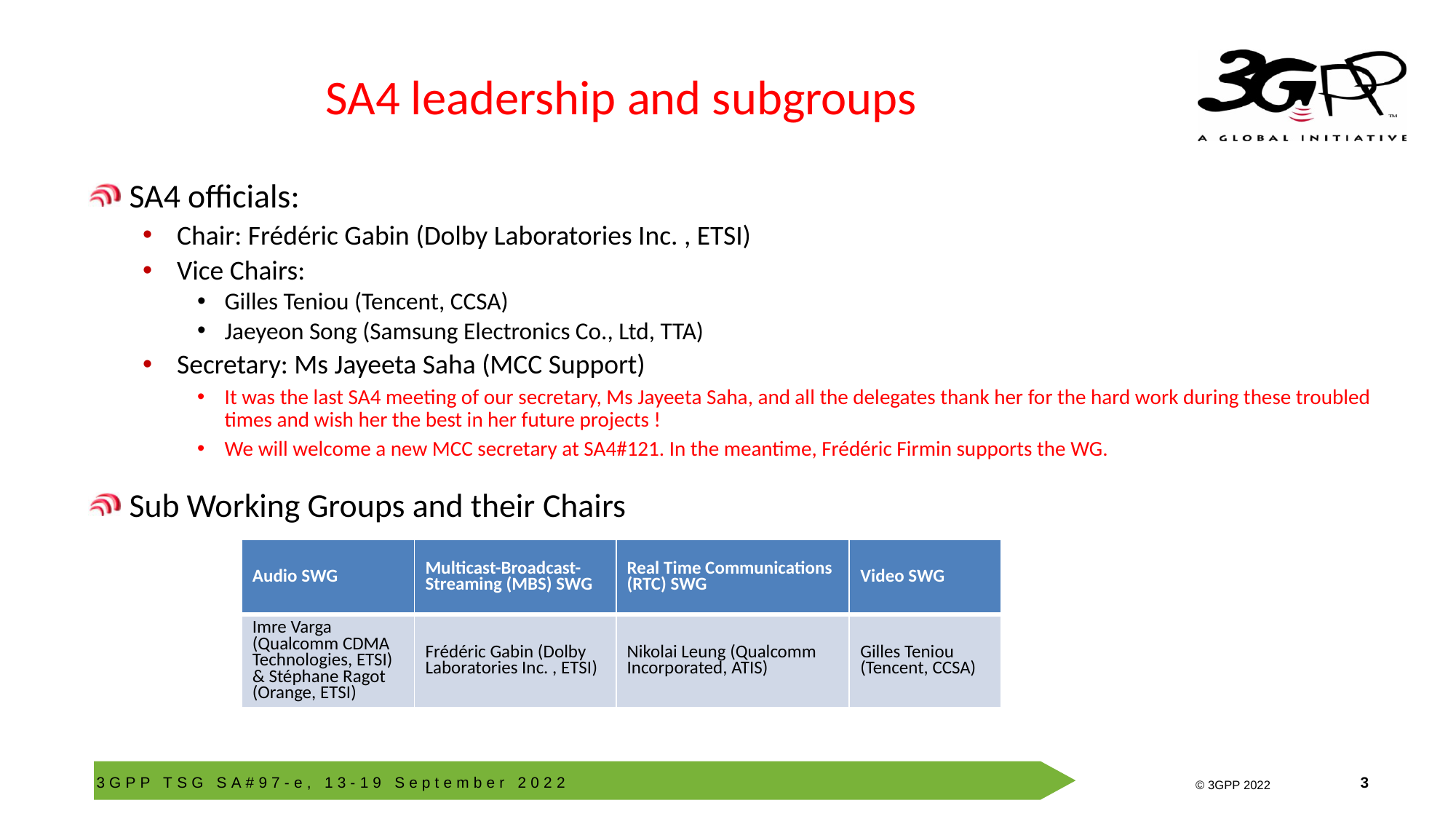

# SA4 leadership and subgroups
SA4 officials:
Chair: Frédéric Gabin (Dolby Laboratories Inc. , ETSI)
Vice Chairs:
Gilles Teniou (Tencent, CCSA)
Jaeyeon Song (Samsung Electronics Co., Ltd, TTA)
Secretary: Ms Jayeeta Saha (MCC Support)
It was the last SA4 meeting of our secretary, Ms Jayeeta Saha, and all the delegates thank her for the hard work during these troubled times and wish her the best in her future projects !
We will welcome a new MCC secretary at SA4#121. In the meantime, Frédéric Firmin supports the WG.
Sub Working Groups and their Chairs

| Audio SWG | Multicast-Broadcast-Streaming (MBS) SWG | Real Time Communications (RTC) SWG | Video SWG |
| --- | --- | --- | --- |
| Imre Varga (Qualcomm CDMA Technologies, ETSI) & Stéphane Ragot (Orange, ETSI) | Frédéric Gabin (Dolby Laboratories Inc. , ETSI) | Nikolai Leung (Qualcomm Incorporated, ATIS) | Gilles Teniou (Tencent, CCSA) |